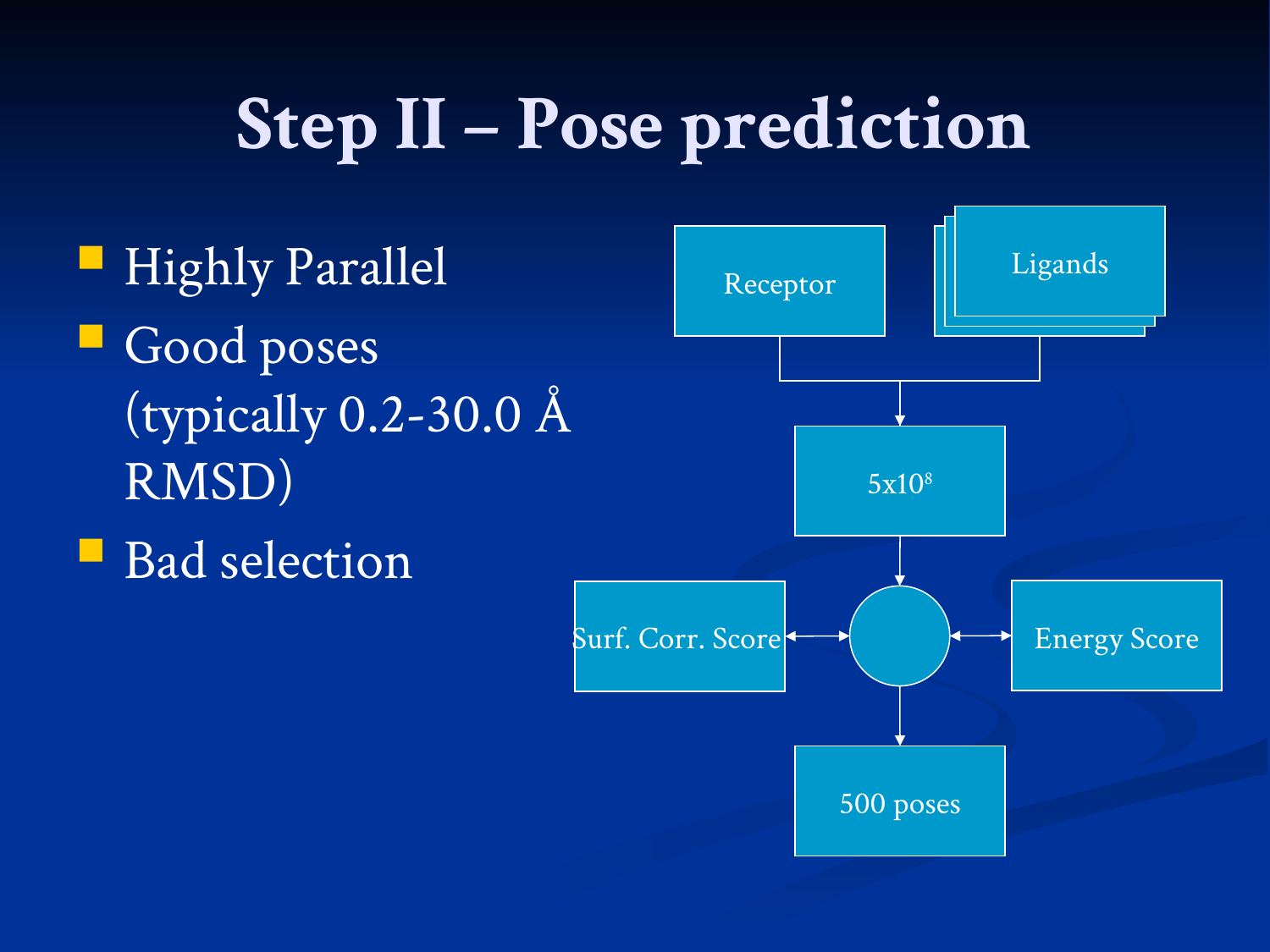

# Step II – Pose prediction
Ligands
Ligand
Highly Parallel
Good poses (typically 0.2-30.0 Å RMSD)
Bad selection
Receptor
Ligand
5x108
Energy Score
Surf. Corr. Score

500 poses